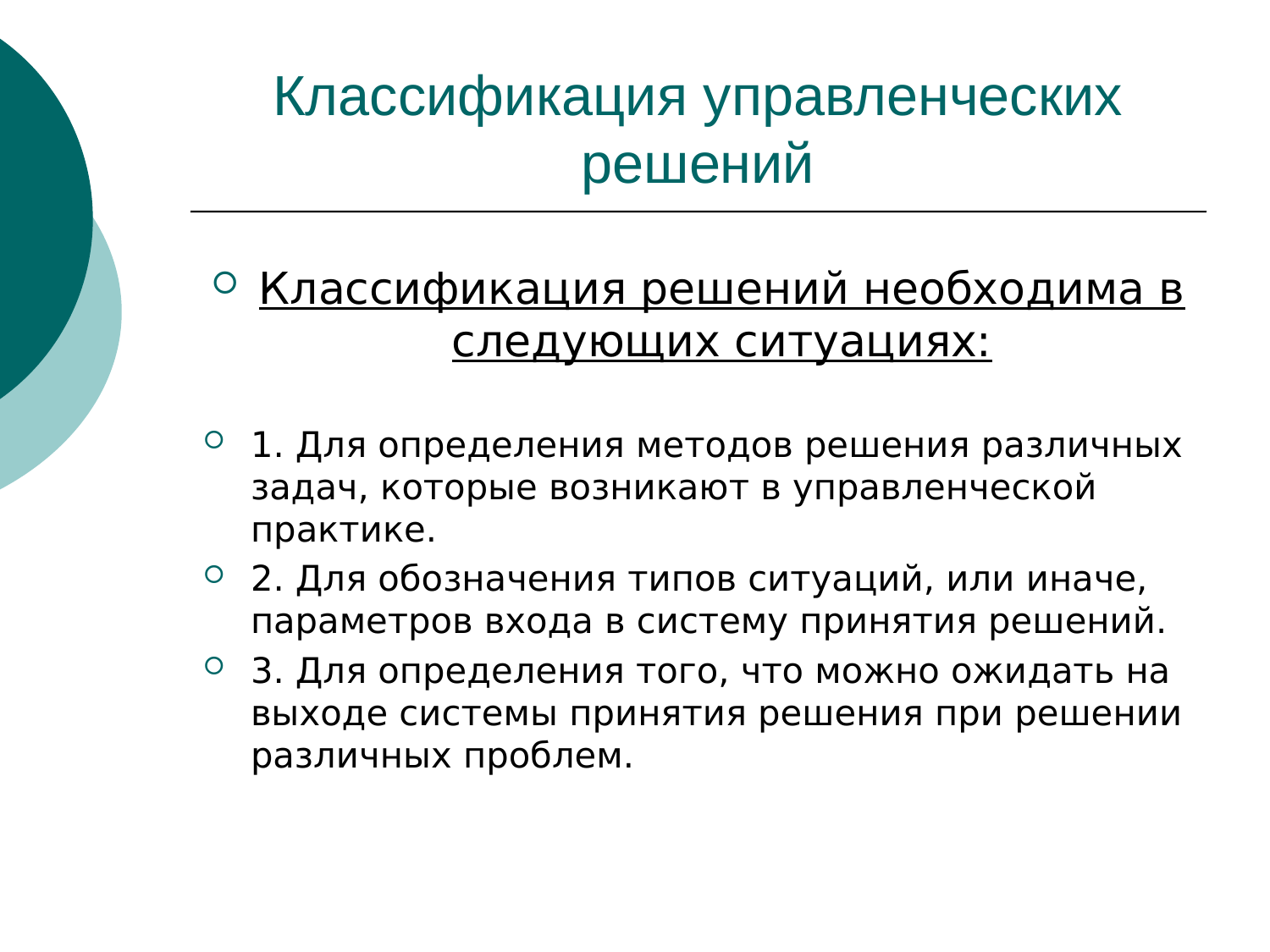

# Классификация управленческих решений
Классификация решений необходима в следующих ситуациях:

1. Для определения методов решения различных задач, которые возникают в управленческой практике.
2. Для обозначения типов ситуаций, или иначе, параметров входа в систему принятия решений.
3. Для определения того, что можно ожидать на выходе системы принятия решения при решении различных проблем.